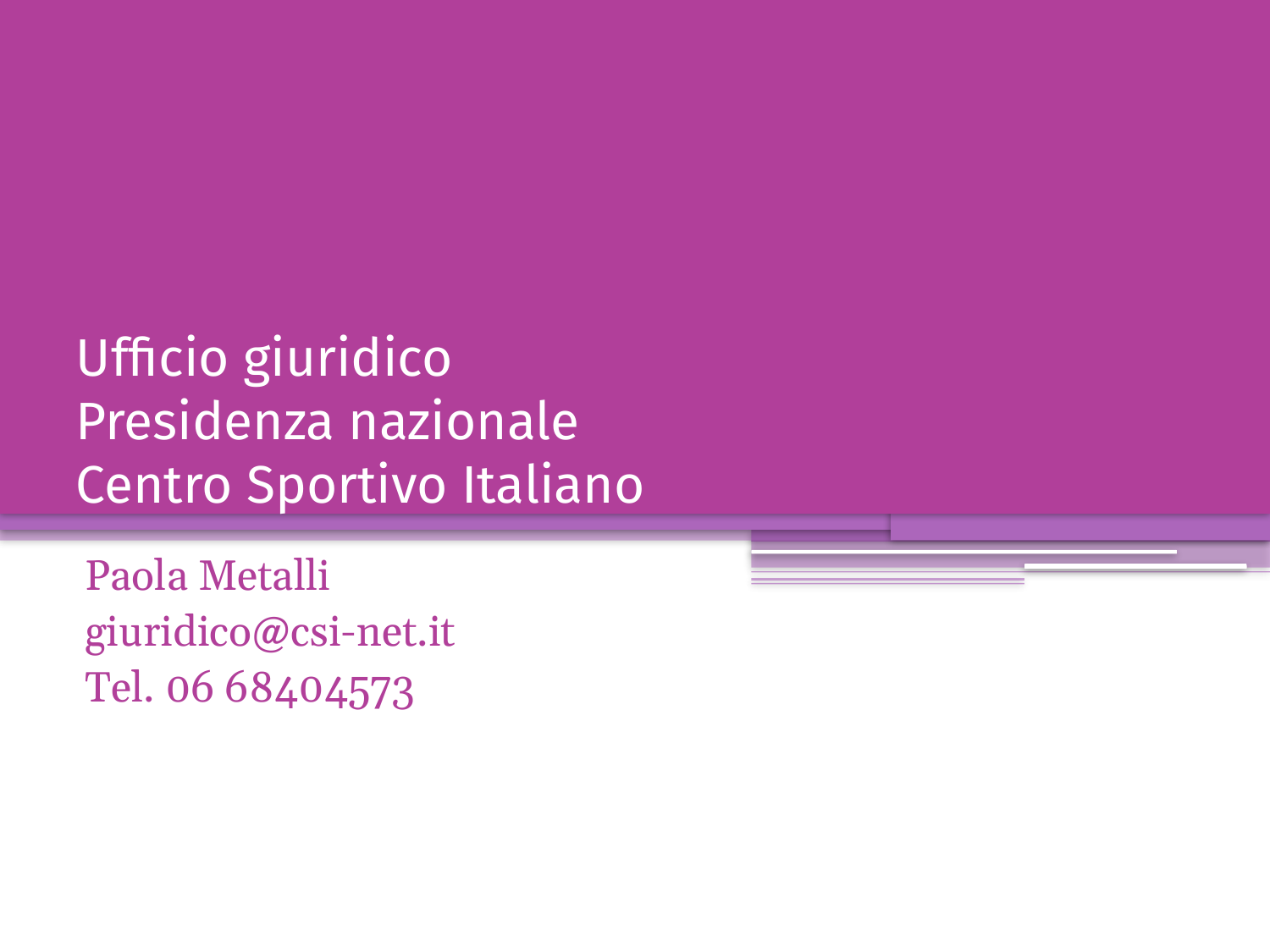

# Ufficio giuridico Presidenza nazionale Centro Sportivo Italiano
Paola Metalli
giuridico@csi-net.it
Tel. 06 68404573